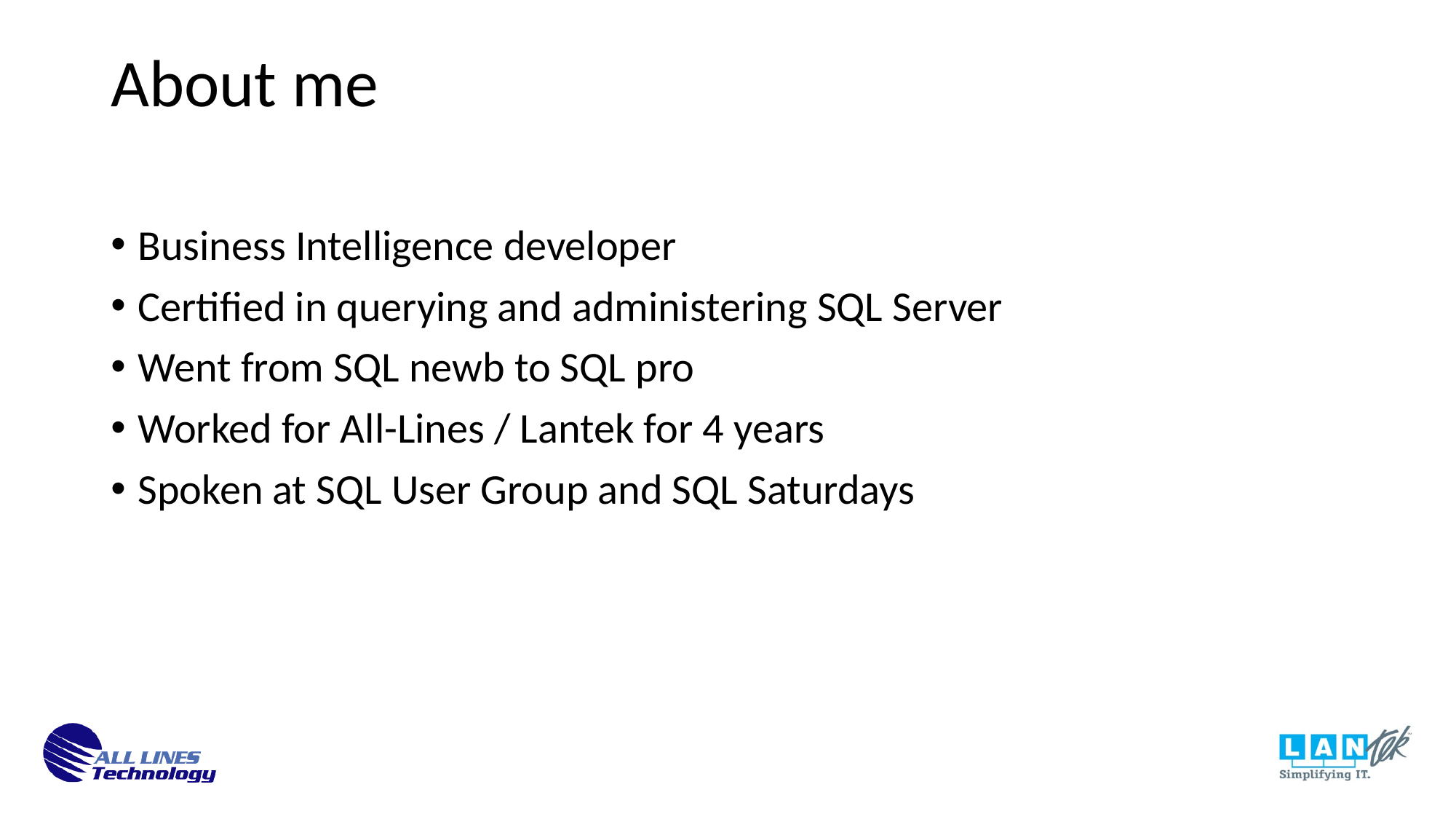

About me
Business Intelligence developer
Certified in querying and administering SQL Server
Went from SQL newb to SQL pro
Worked for All-Lines / Lantek for 4 years
Spoken at SQL User Group and SQL Saturdays